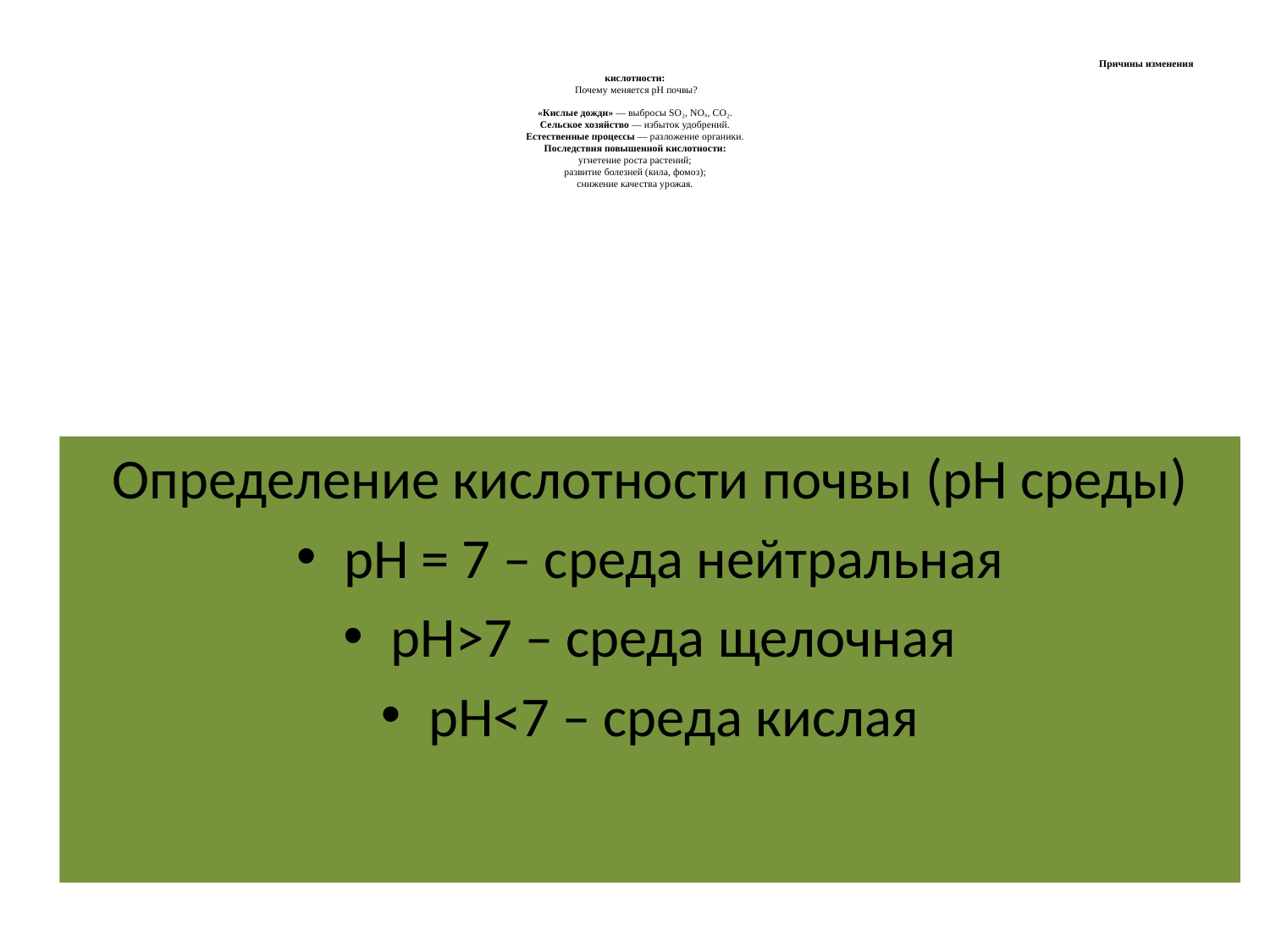

# Причины изменения кислотности:  Почему меняется pH почвы? «Кислые дожди» — выбросы SO₂, NOₓ, CO₂. Сельское хозяйство — избыток удобрений. Естественные процессы — разложение органики. Последствия повышенной кислотности: угнетение роста растений; развитие болезней (кила, фомоз); снижение качества урожая.
Определение кислотности почвы (pH среды)
pH = 7 – среда нейтральная
pH>7 – среда щелочная
pH<7 – среда кислая